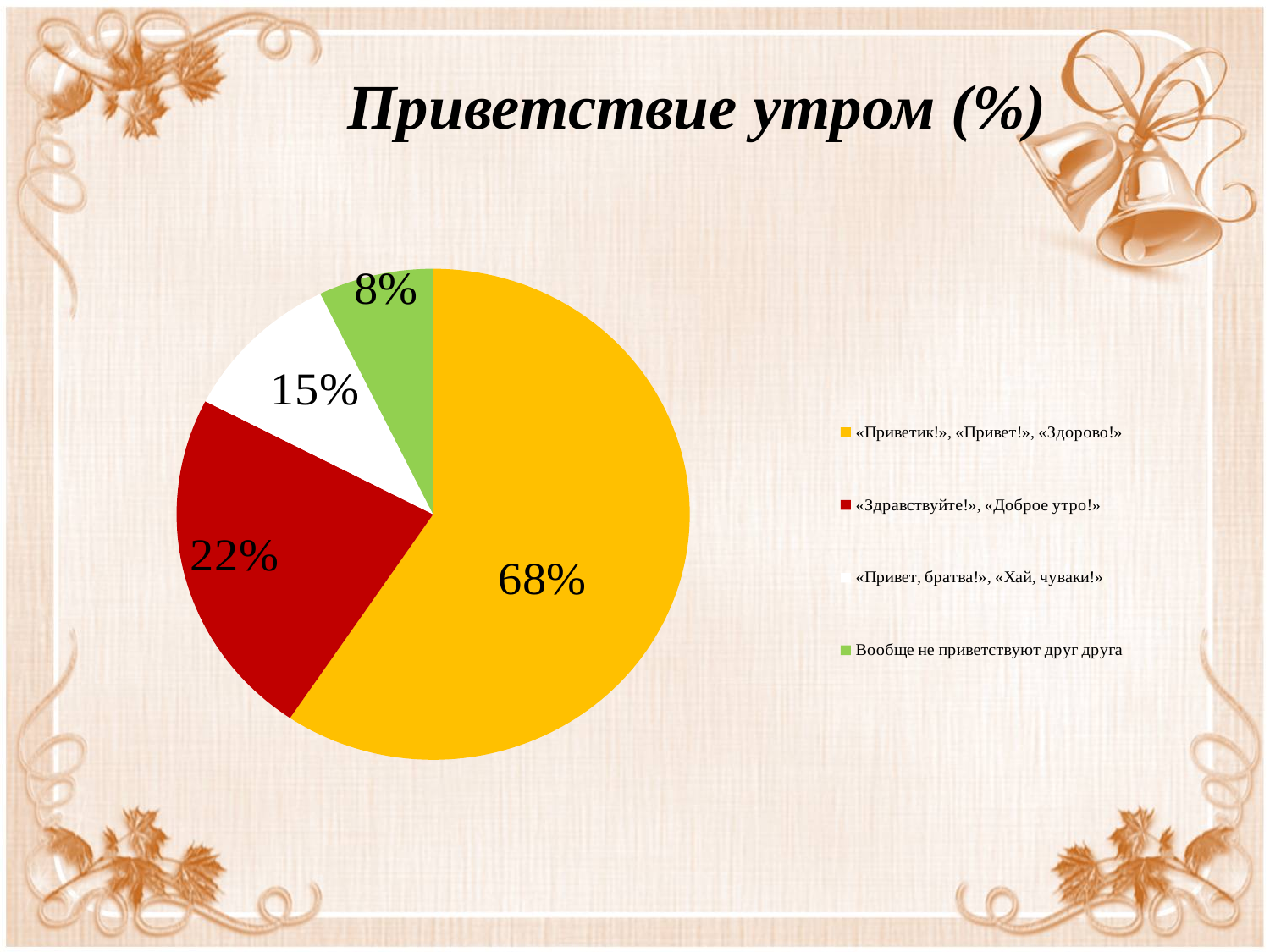

Приветствие утром (%)

### Chart

| Category | Продажи |
|---|---|
| «Приветик!», «Привет!», «Здорово!»  | 8.200000000000001 |
| «Здравствуйте!», «Доброе утро!» | 3.2 |
| «Привет, братва!», «Хай, чуваки!» | 1.4 |
| Вообще не приветствуют друг друга | 1.0 |